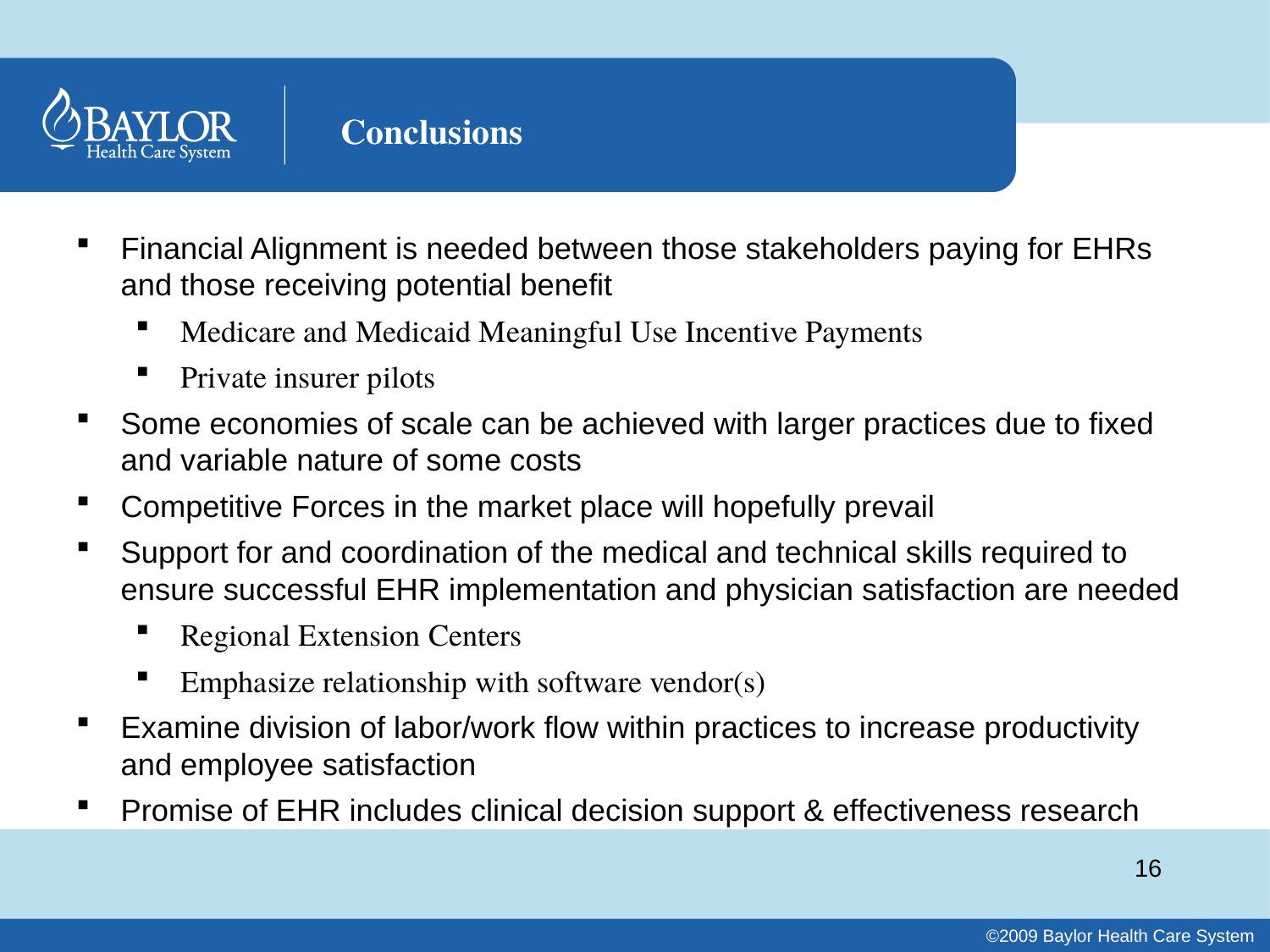

# Conclusions
Financial Alignment is needed between those stakeholders paying for EHRs and those receiving potential benefit
Medicare and Medicaid Meaningful Use Incentive Payments
Private insurer pilots
Some economies of scale can be achieved with larger practices due to fixed and variable nature of some costs
Competitive Forces in the market place will hopefully prevail
Support for and coordination of the medical and technical skills required to ensure successful EHR implementation and physician satisfaction are needed
Regional Extension Centers
Emphasize relationship with software vendor(s)
Examine division of labor/work flow within practices to increase productivity and employee satisfaction
Promise of EHR includes clinical decision support & effectiveness research

16